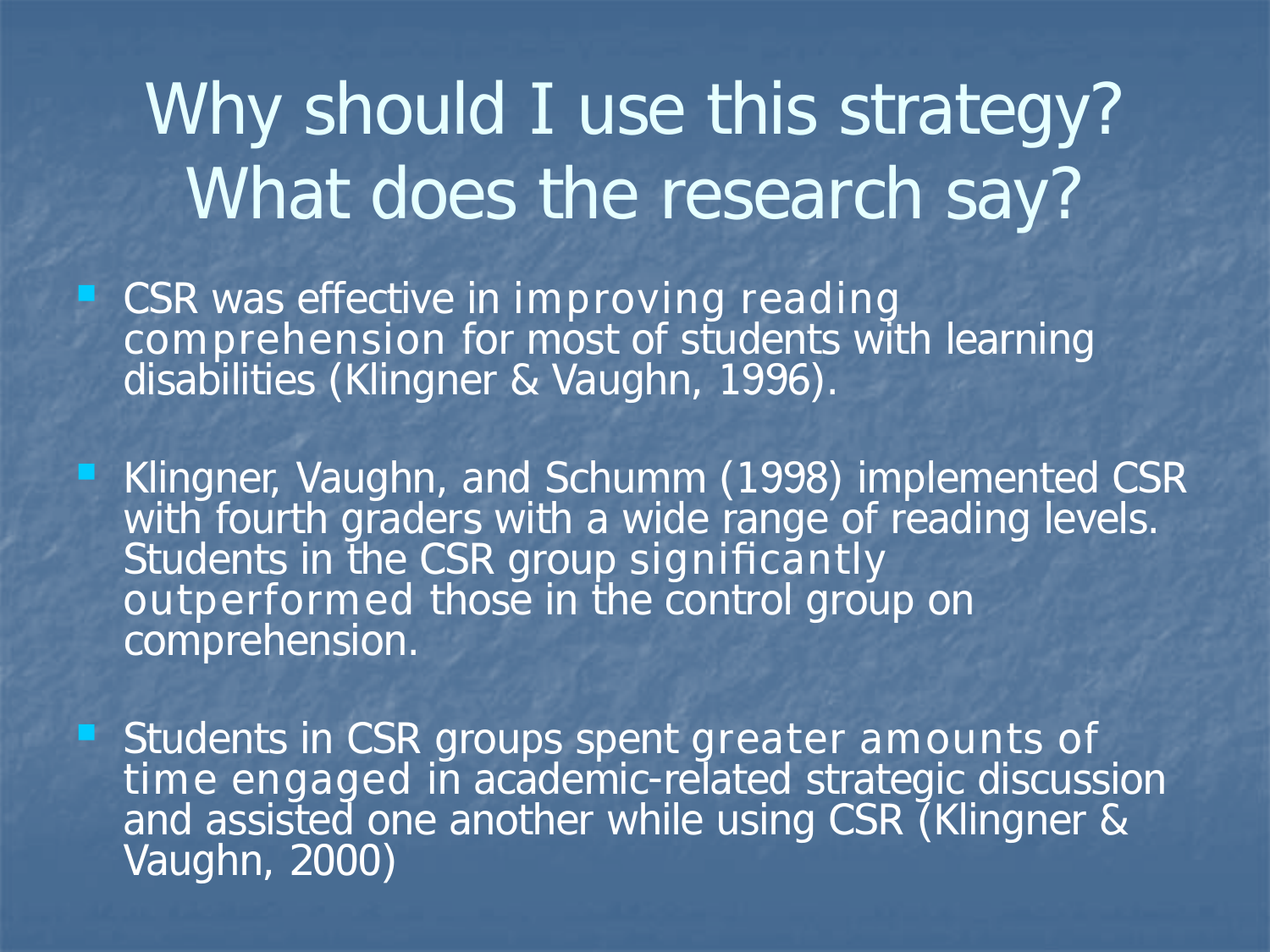

# Why should I use this strategy? What does the research say?
CSR was effective in improving reading comprehension for most of students with learning disabilities (Klingner & Vaughn, 1996).

Klingner, Vaughn, and Schumm (1998) implemented CSR with fourth graders with a wide range of reading levels. Students in the CSR group significantly outperformed those in the control group on comprehension.

Students in CSR groups spent greater amounts of time engaged in academic-related strategic discussion and assisted one another while using CSR (Klingner & Vaughn, 2000)